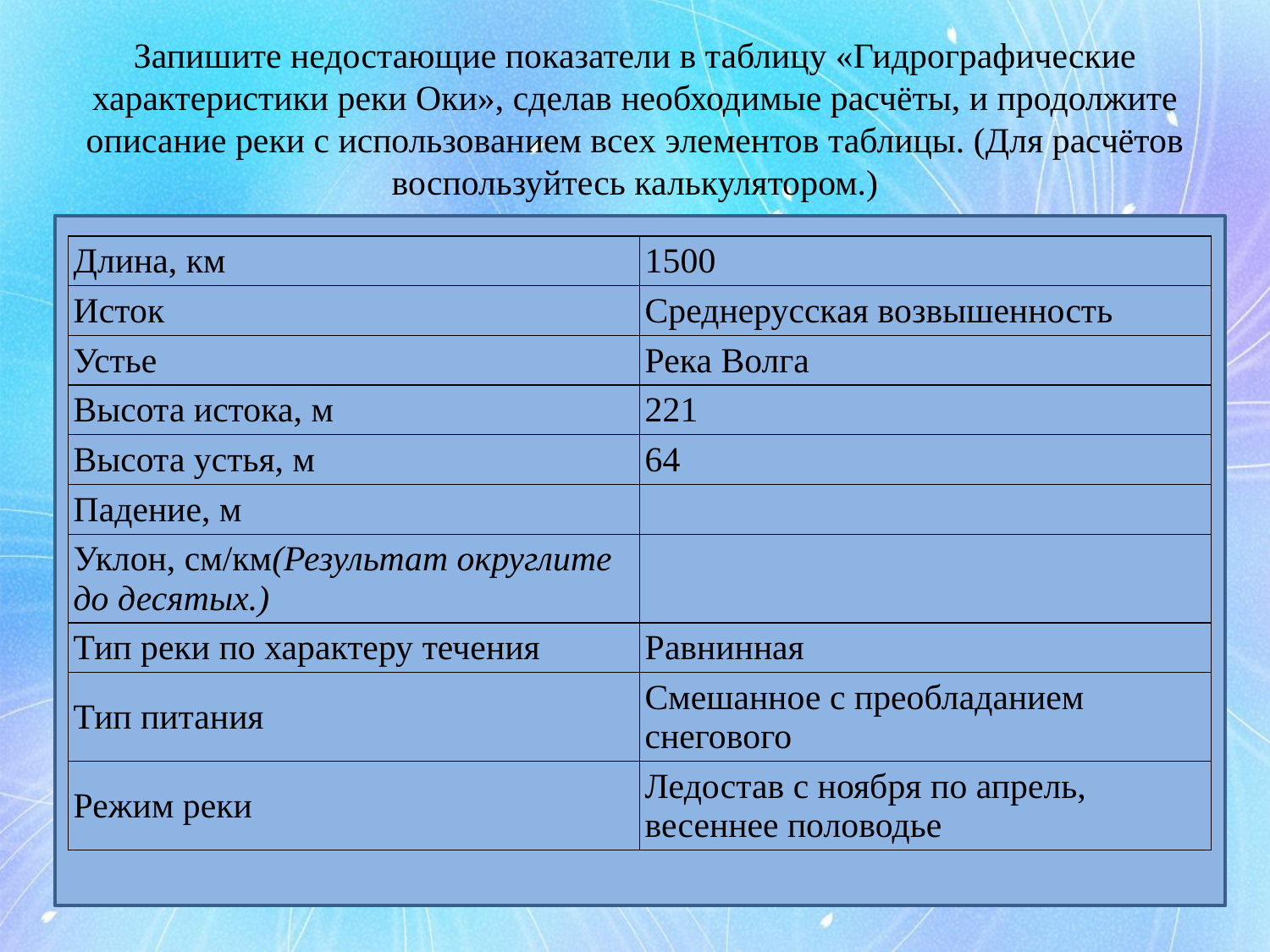

# Запишите недостающие показатели в таблицу «Гидрографические характеристики реки Оки», сделав необходимые расчёты, и продолжите описание реки с использованием всех элементов таблицы. (Для расчётов воспользуйтесь калькулятором.)

| Длина, км | 1500 |
| --- | --- |
| Исток | Среднерусская возвышенность |
| Устье | Река Волга |
| Высота истока, м | 221 |
| Высота устья, м | 64 |
| Падение, м |  |
| Уклон, см/км(Результат округлите до десятых.) |  |
| Тип реки по характеру течения | Равнинная |
| Тип питания | Смешанное с преобладанием снегового |
| Режим реки | Ледостав с ноября по апрель, весеннее половодье |